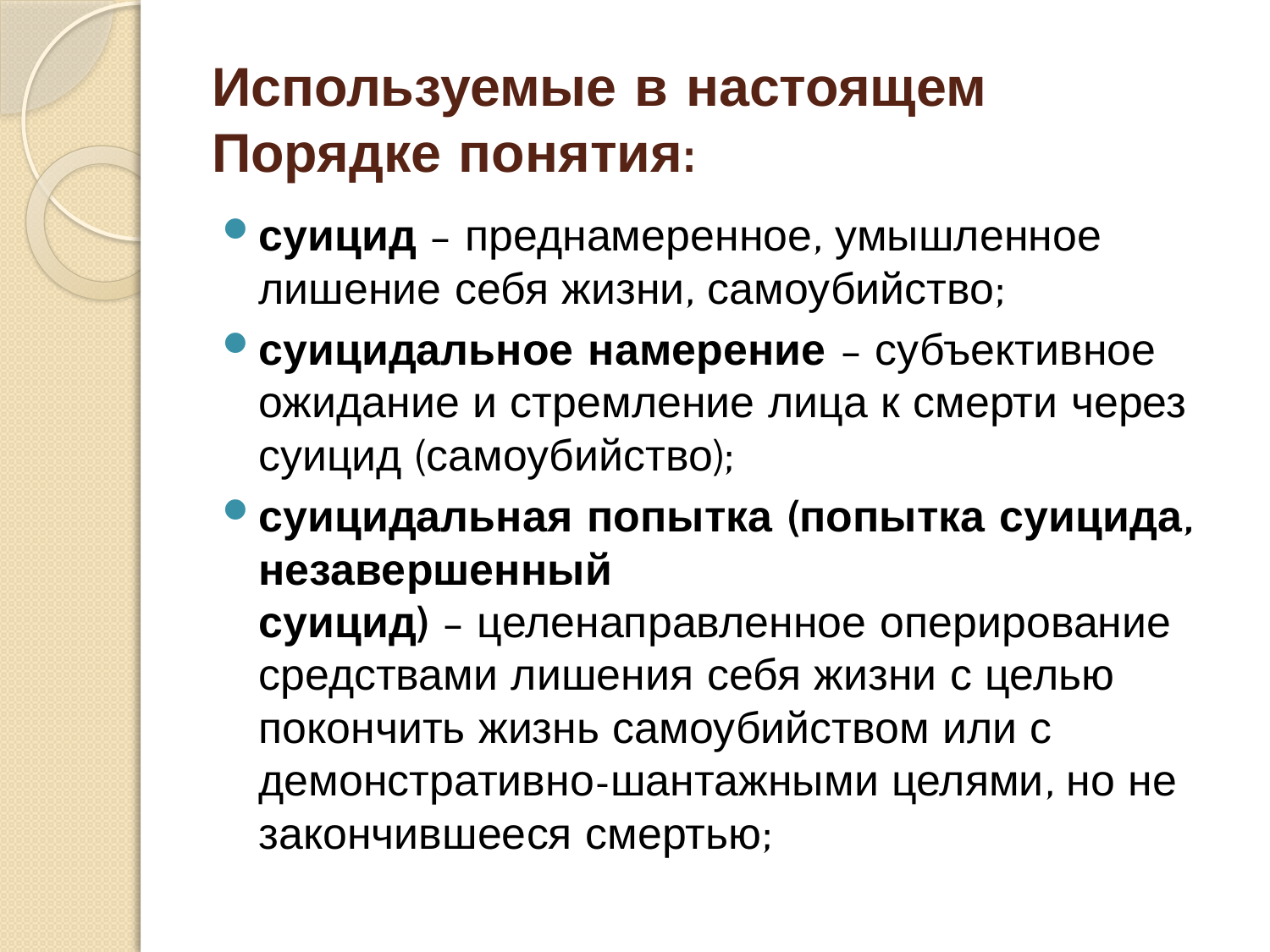

# Используемые в настоящем Порядке понятия:
суицид – преднамеренное, умышленное лишение себя жизни, самоубийство;
суицидальное намерение – субъективное ожидание и стремление лица к смерти через суицид (самоубийство);
суицидальная попытка (попытка суицида, незавершенный суицид) – целенаправленное оперирование средствами лишения себя жизни с целью покончить жизнь самоубийством или с демонстративно-шантажными целями, но не закончившееся смертью;